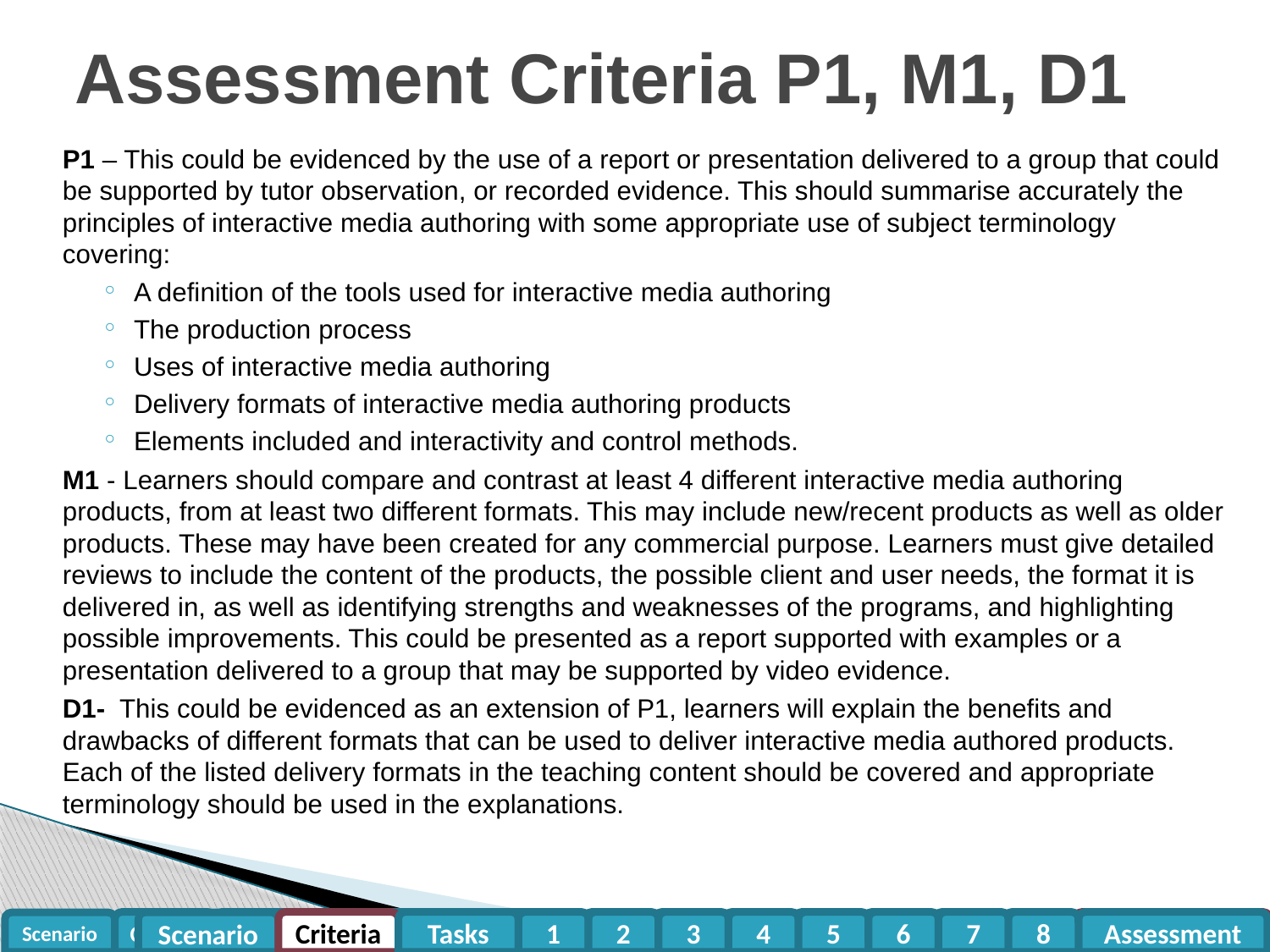

# Assessment Criteria P1, M1, D1
P1 – This could be evidenced by the use of a report or presentation delivered to a group that could be supported by tutor observation, or recorded evidence. This should summarise accurately the principles of interactive media authoring with some appropriate use of subject terminology covering:
A definition of the tools used for interactive media authoring
The production process
Uses of interactive media authoring
Delivery formats of interactive media authoring products
Elements included and interactivity and control methods.
M1 - Learners should compare and contrast at least 4 different interactive media authoring products, from at least two different formats. This may include new/recent products as well as older products. These may have been created for any commercial purpose. Learners must give detailed reviews to include the content of the products, the possible client and user needs, the format it is delivered in, as well as identifying strengths and weaknesses of the programs, and highlighting possible improvements. This could be presented as a report supported with examples or a presentation delivered to a group that may be supported by video evidence.
D1-  This could be evidenced as an extension of P1, learners will explain the benefits and drawbacks of different formats that can be used to deliver interactive media authored products. Each of the listed delivery formats in the teaching content should be covered and appropriate terminology should be used in the explanations.
Criteria
Tasks
1
2
3
4
5
6
7
8
Assessment
Scenario